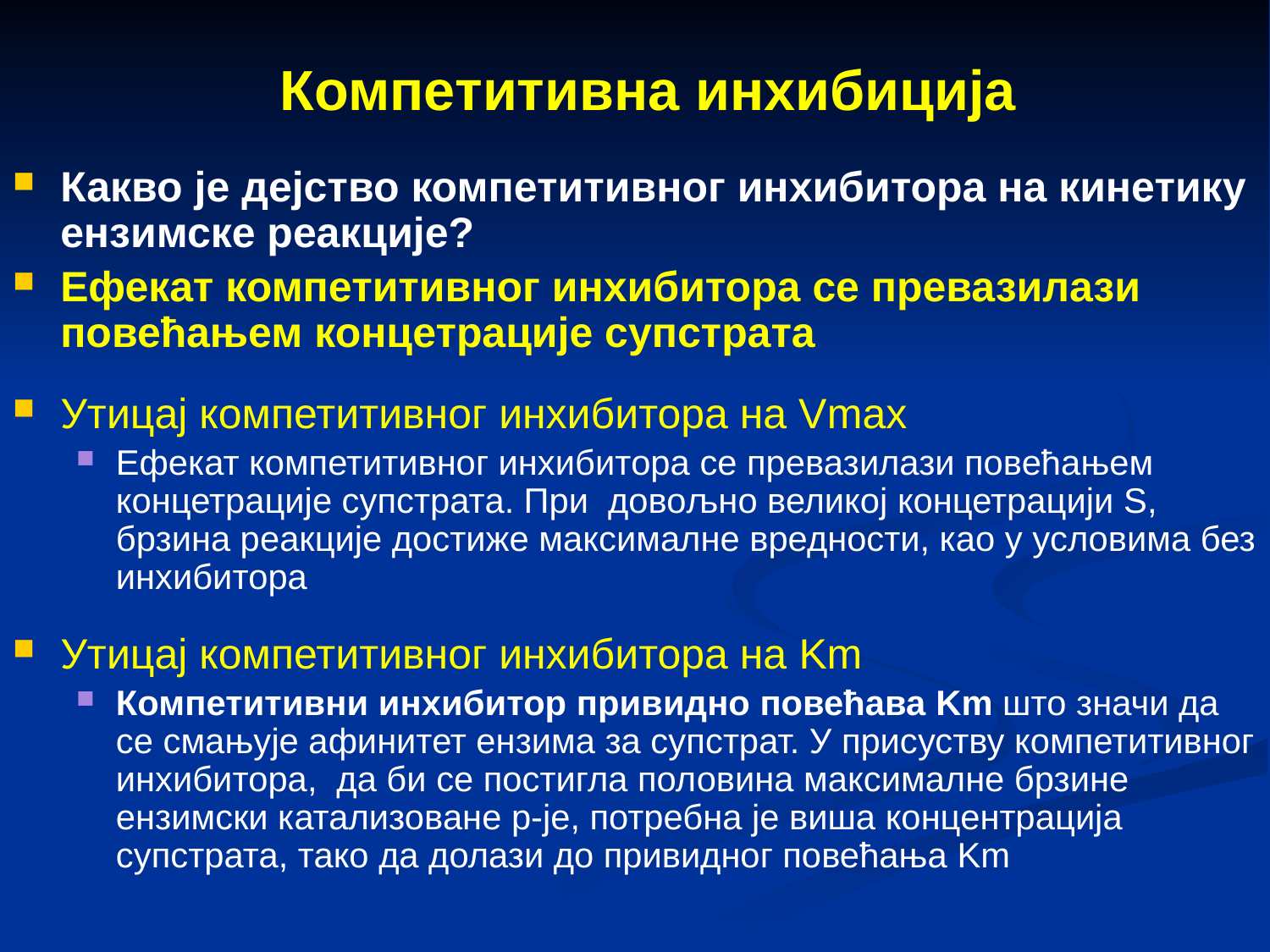

Компетитивна инхибиција
Какво је дејство компетитивног инхибитора на кинетику ензимске реакције?
Ефекат компетитивног инхибитора се превазилази повећањем концетрације супстрата

Утицај компетитивног инхибитора на Vmax
Ефекат компетитивног инхибитора се превазилази повећањем концетрације супстрата. При  довољно великој концетрацији S, брзина реакције достиже максималне вредности, као у условима без инхибитора

Утицај компетитивног инхибитора на Km
Компетитивни инхибитор привидно повећава Km што значи да се смањује афинитет ензима за супстрат. У присуству компетитивног инхибитора,  да би се постигла половина максималне брзине ензимски катализоване р-је, потребна је виша концентрација супстрата, тако да долази до привидног повећања Km